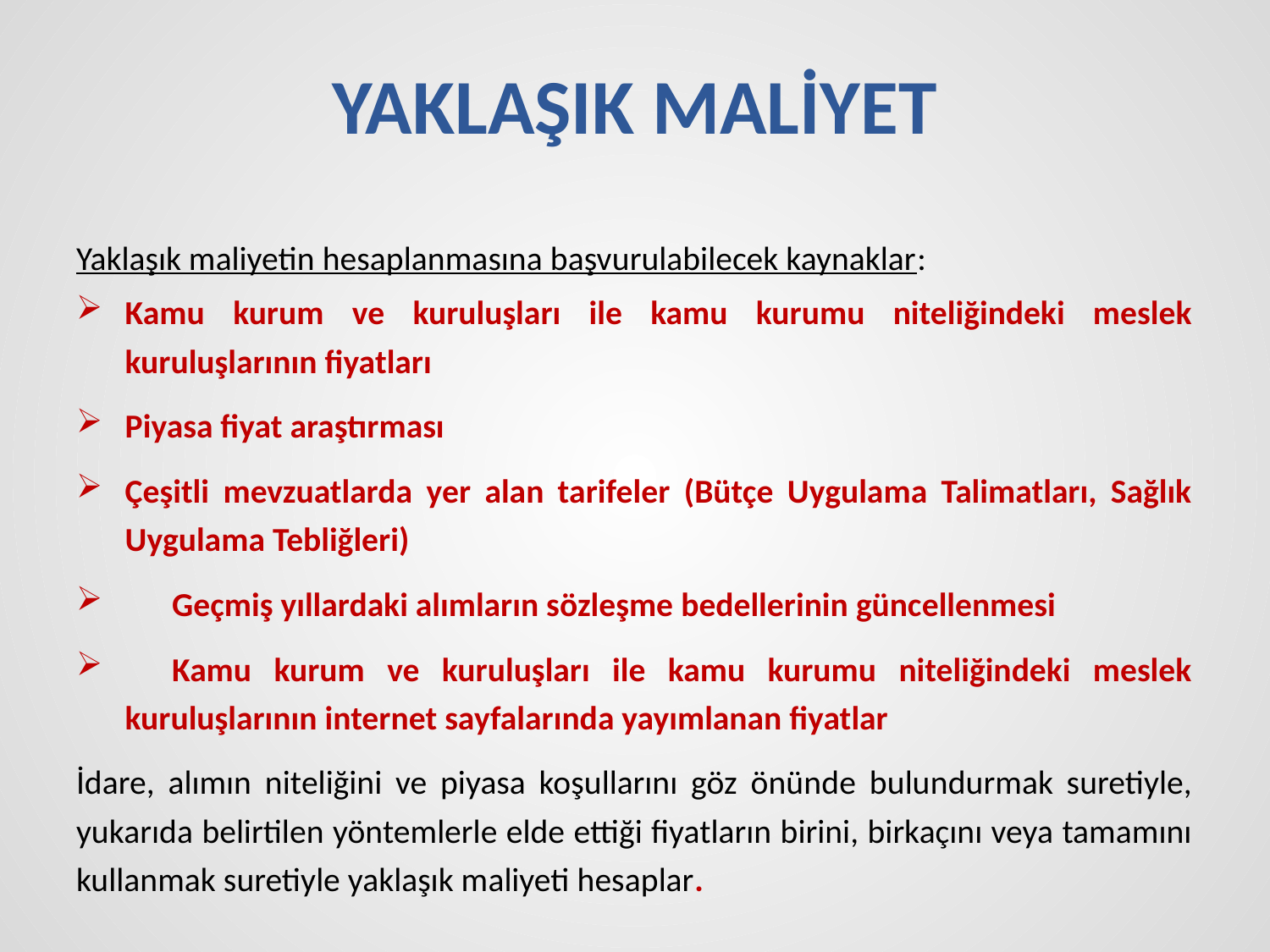

# YAKLAŞIK MALİYET
Yaklaşık maliyetin hesaplanmasına başvurulabilecek kaynaklar:
Kamu kurum ve kuruluşları ile kamu kurumu niteliğindeki meslek kuruluşlarının fiyatları
Piyasa fiyat araştırması
Çeşitli mevzuatlarda yer alan tarifeler (Bütçe Uygulama Talimatları, Sağlık Uygulama Tebliğleri)
	Geçmiş yıllardaki alımların sözleşme bedellerinin güncellenmesi
	Kamu kurum ve kuruluşları ile kamu kurumu niteliğindeki meslek kuruluşlarının internet sayfalarında yayımlanan fiyatlar
İdare, alımın niteliğini ve piyasa koşullarını göz önünde bulundurmak suretiyle, yukarıda belirtilen yöntemlerle elde ettiği fiyatların birini, birkaçını veya tamamını kullanmak suretiyle yaklaşık maliyeti hesaplar.